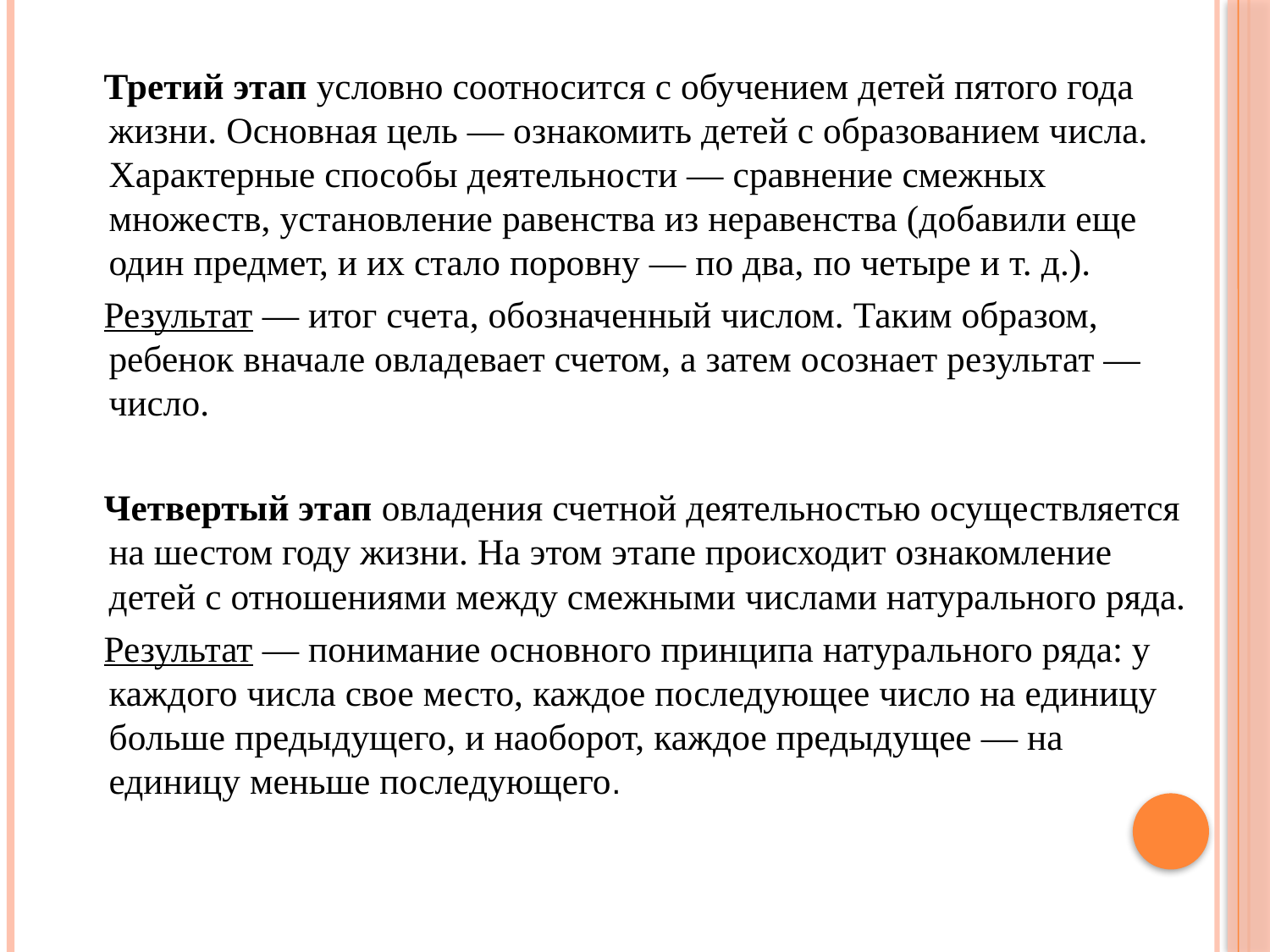

Третий этап условно соотносится с обучением детей пятого года жизни. Основная цель — ознакомить детей с образованием числа. Характерные способы деятельности — сравнение смежных множеств, установление равенства из неравенства (добавили еще один предмет, и их стало поровну — по два, по четыре и т. д.).
   Результат — итог счета, обозначенный числом. Таким образом, ребенок вначале овладевает счетом, а затем осознает результат — число.

   Четвертый этап овладения счетной деятельностью осуществляется на шестом году жизни. На этом этапе происходит ознакомление детей с отношениями между смежными числами натурального ряда.
   Результат — понимание основного принципа натурального ряда: у каждого числа свое место, каждое последующее число на единицу больше предыдущего, и наоборот, каждое предыдущее — на единицу меньше последующего.